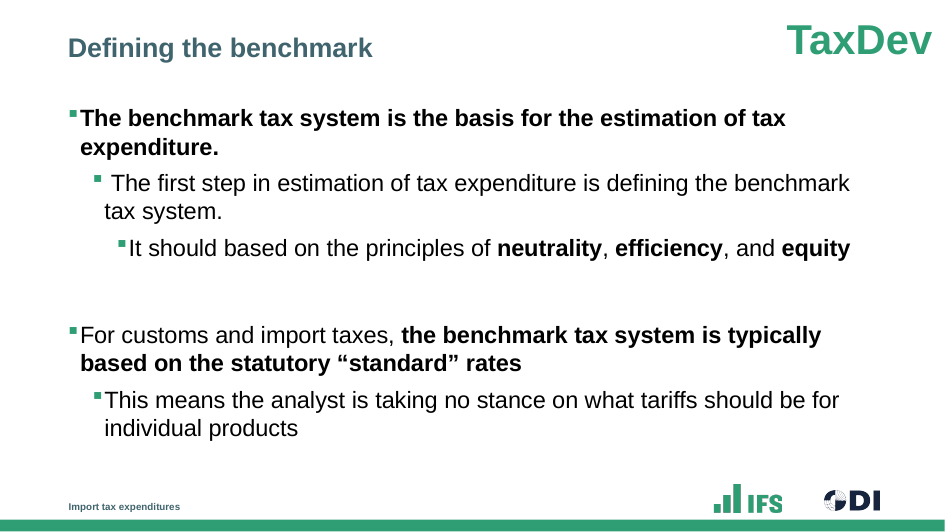

# Defining the benchmark
The benchmark tax system is the basis for the estimation of tax expenditure.
 The first step in estimation of tax expenditure is defining the benchmark tax system.
It should based on the principles of neutrality, efficiency, and equity

For customs and import taxes, the benchmark tax system is typically based on the statutory “standard” rates
This means the analyst is taking no stance on what tariffs should be for individual products
Import tax expenditures